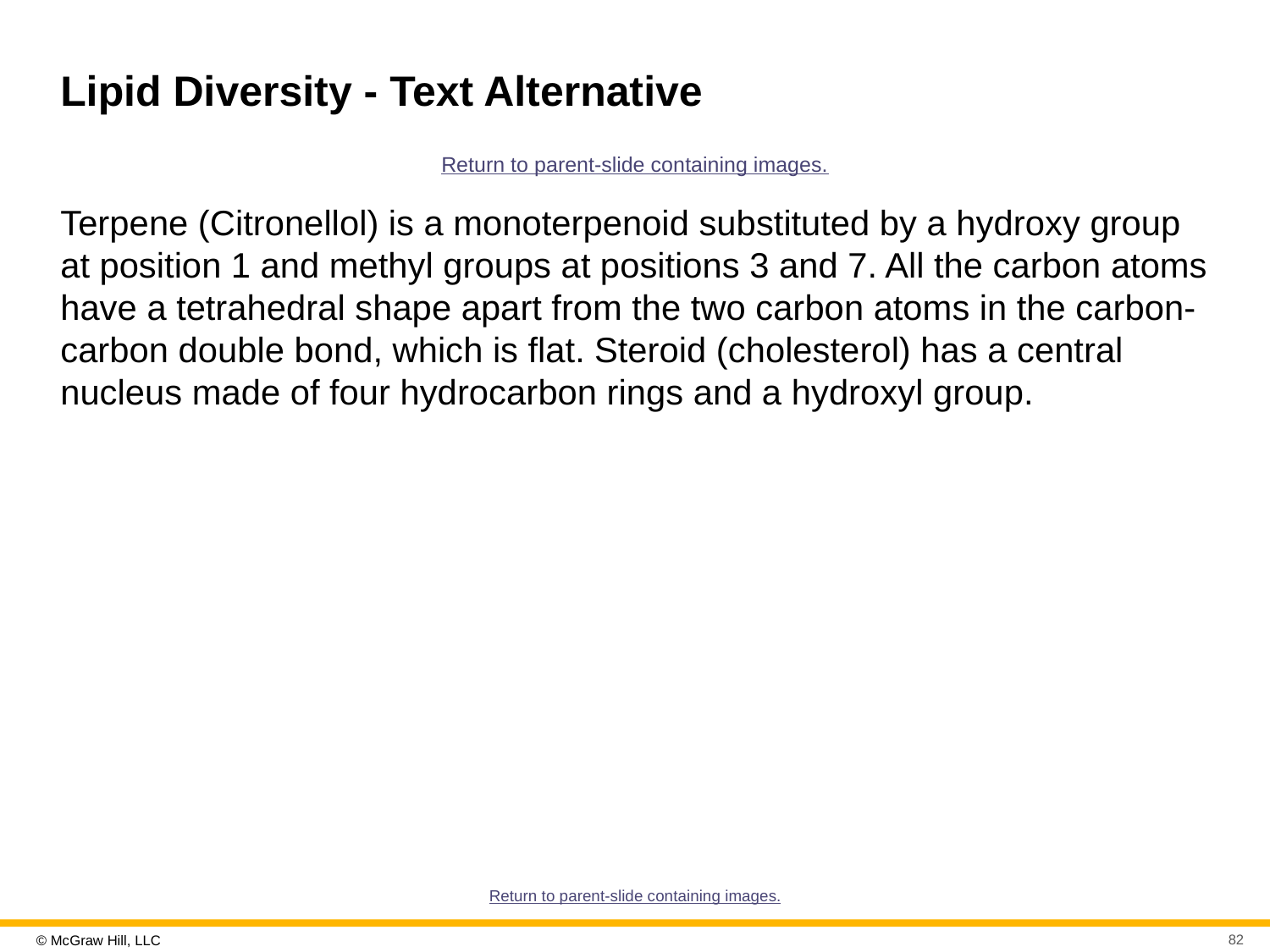

# Lipid Diversity - Text Alternative
Return to parent-slide containing images.
Terpene (Citronellol) is a monoterpenoid substituted by a hydroxy group at position 1 and methyl groups at positions 3 and 7. All the carbon atoms have a tetrahedral shape apart from the two carbon atoms in the carbon‐carbon double bond, which is flat. Steroid (cholesterol) has a central nucleus made of four hydrocarbon rings and a hydroxyl group.
Return to parent-slide containing images.
82